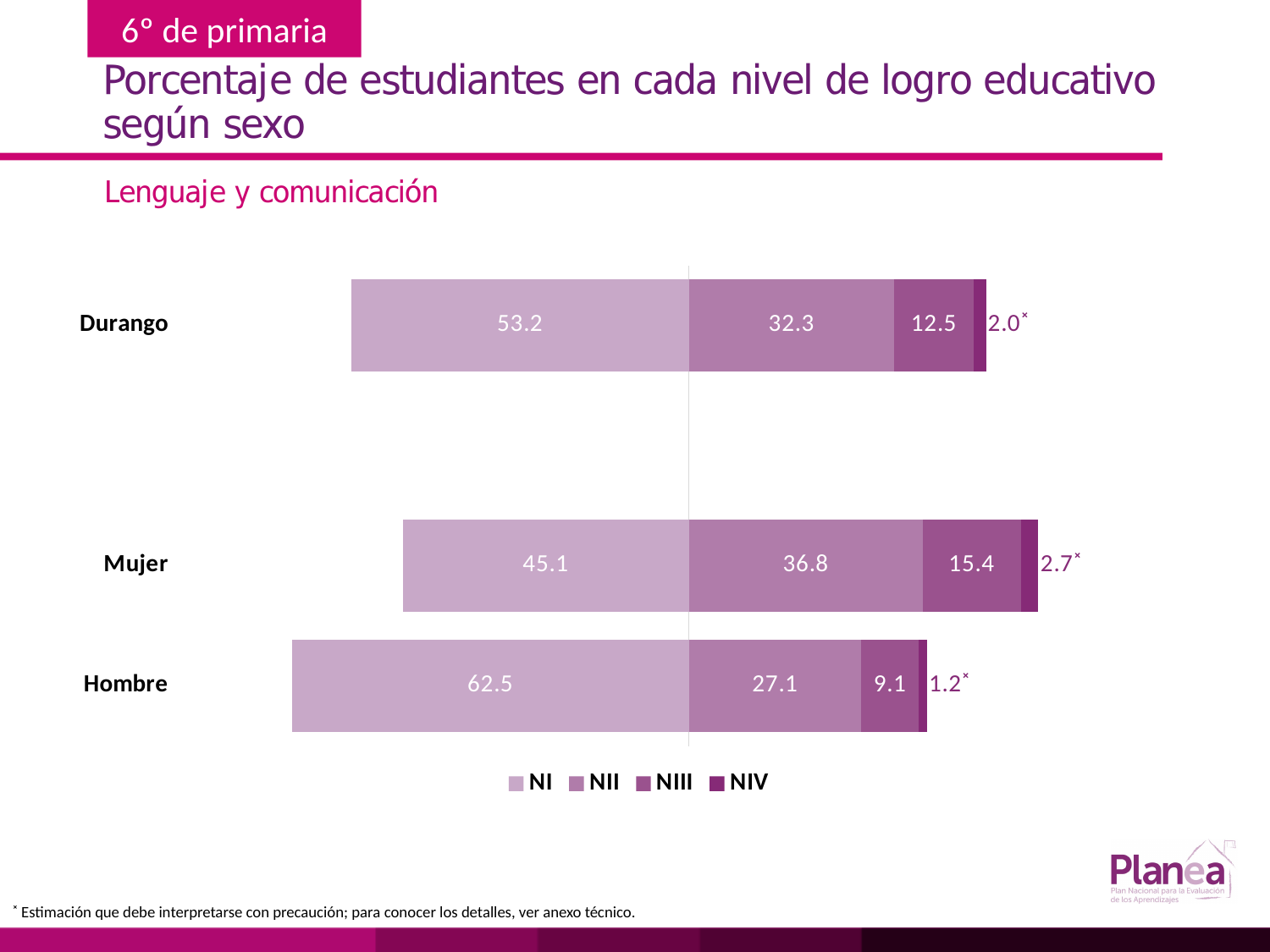

# Porcentaje de estudiantes en cada nivel de logro educativo según sexo

Lenguaje y comunicación

### Chart

| Category |  |  |  |  |
|---|---|---|---|---|
| Hombre | -62.5 | 27.1 | 9.1 | 1.2 |
| Mujer | -45.1 | 36.8 | 15.4 | 2.7 |
|  | None | None | None | None |
| Durango | -53.2 | 32.3 | 12.5 | 2.0 |
˟ Estimación que debe interpretarse con precaución; para conocer los detalles, ver anexo técnico.